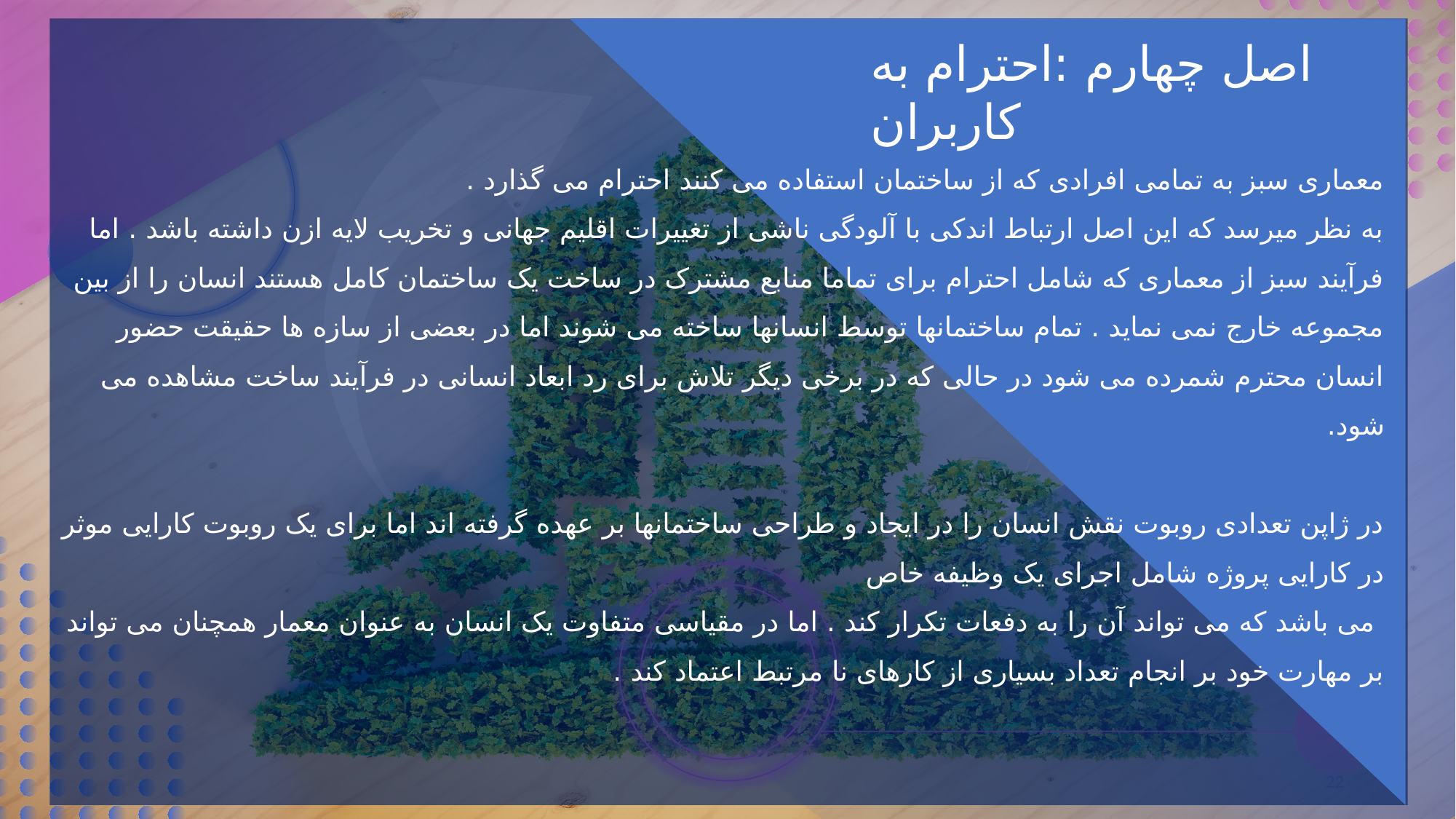

اصل چهارم :احترام به کاربران

معماری سبز به تمامی افرادی که از ساختمان استفاده می کنند احترام می گذارد .
به نظر میرسد که این اصل ارتباط اندکی با آلودگی ناشی از تغییرات اقلیم جهانی و تخریب لایه ازن داشته باشد . اما فرآیند سبز از معماری که شامل احترام برای تماما منابع مشترک در ساخت یک ساختمان کامل هستند انسان را از بین مجموعه خارج نمی نماید . تمام ساختمانها توسط انسانها ساخته می شوند اما در بعضی از سازه ها حقیقت حضور انسان محترم شمرده می شود در حالی که در برخی دیگر تلاش برای رد ابعاد انسانی در فرآیند ساخت مشاهده می شود.
  
در ژاپن تعدادی روبوت نقش انسان را در ایجاد و طراحی ساختمانها بر عهده گرفته اند اما برای یک روبوت کارایی موثر در کارایی پروژه شامل اجرای یک وظیفه خاص
 می باشد که می تواند آن را به دفعات تکرار کند . اما در مقیاسی متفاوت یک انسان به عنوان معمار همچنان می تواند بر مهارت خود بر انجام تعداد بسیاری از کارهای نا مرتبط اعتماد کند .

22